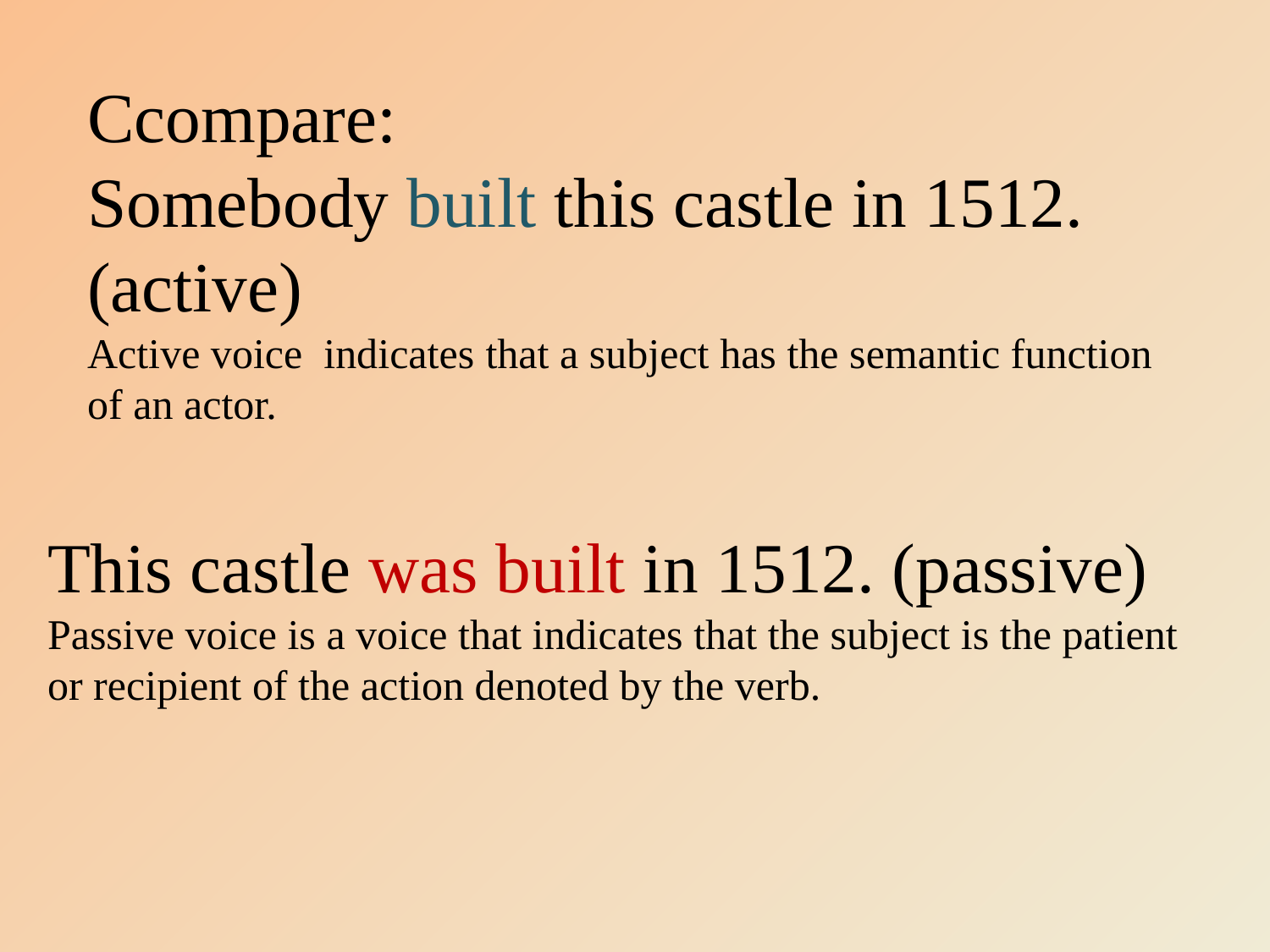

Сcompare:
Somebody built this castle in 1512. (active)
Active voice  indicates that a subject has the semantic function of an actor.

This castle was built in 1512. (passive)
Passive voice is a voice that indicates that the subject is the patient or recipient of the action denoted by the verb.